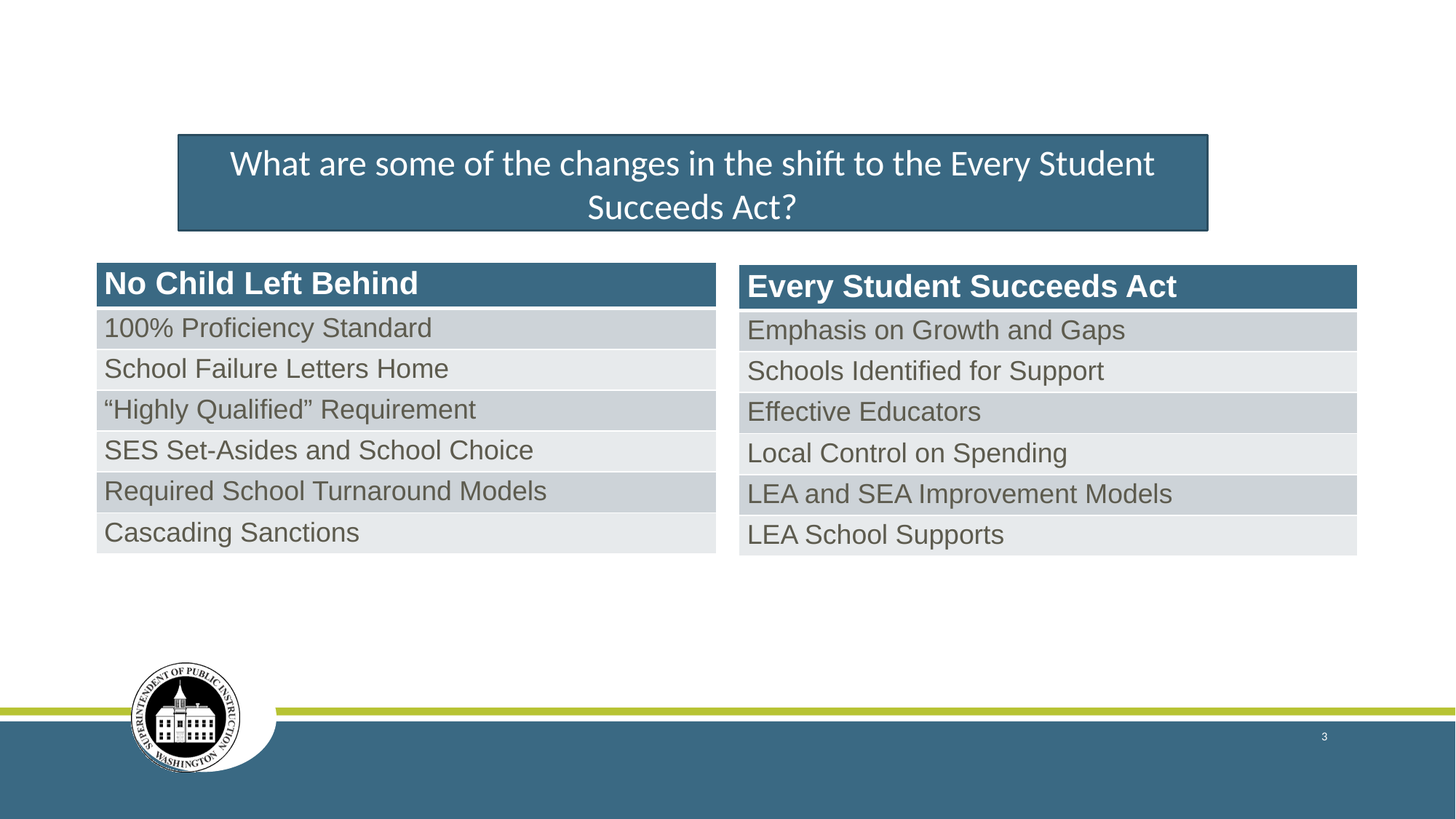

What are some of the changes in the shift to the Every Student Succeeds Act?
| No Child Left Behind |
| --- |
| 100% Proficiency Standard |
| School Failure Letters Home |
| “Highly Qualified” Requirement |
| SES Set-Asides and School Choice |
| Required School Turnaround Models |
| Cascading Sanctions |
| Every Student Succeeds Act |
| --- |
| Emphasis on Growth and Gaps |
| Schools Identified for Support |
| Effective Educators |
| Local Control on Spending |
| LEA and SEA Improvement Models |
| LEA School Supports |
3